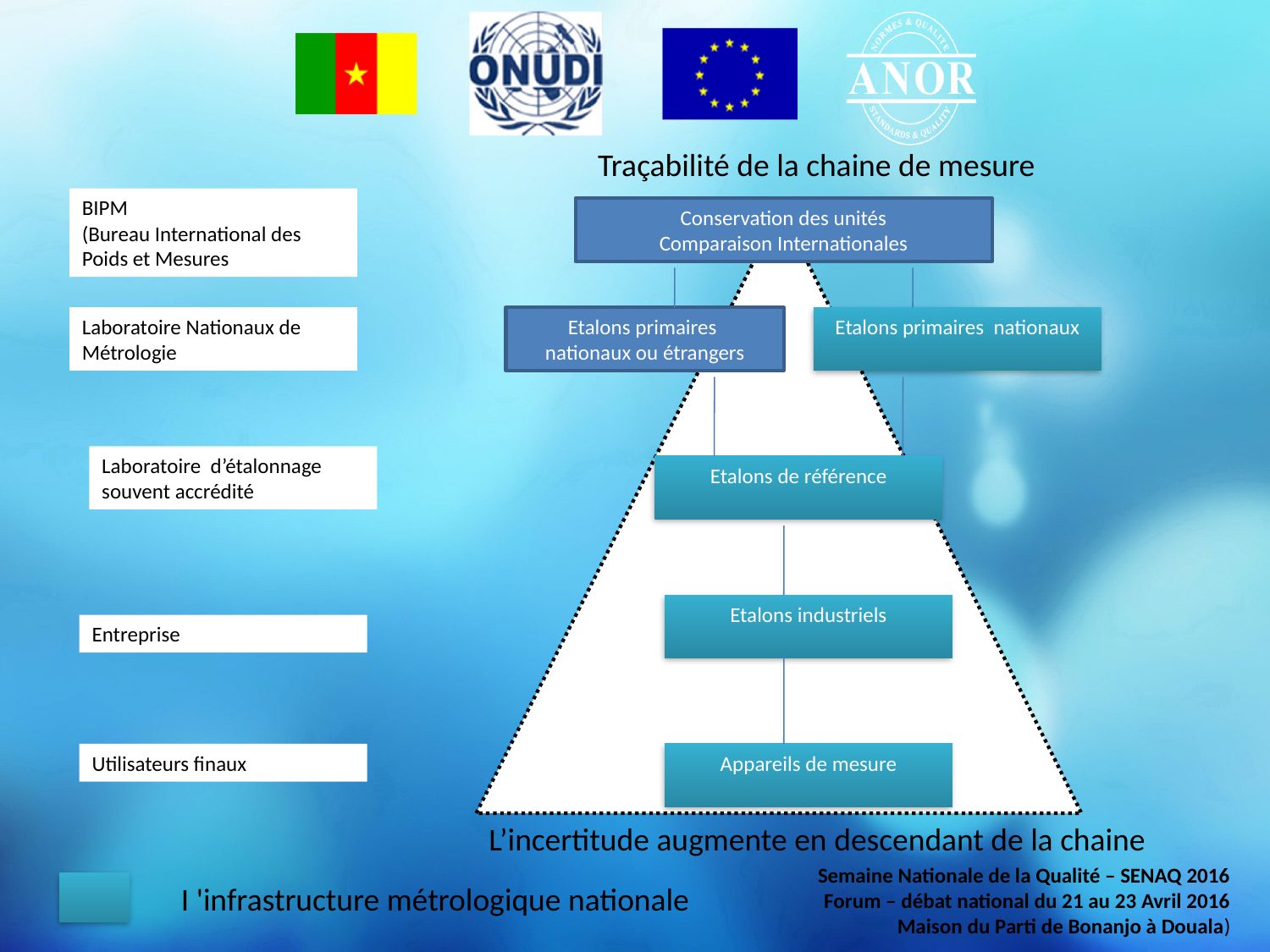

Traçabilité de la chaine de mesure
BIPM
(Bureau International des Poids et Mesures
Conservation des unités
Comparaison Internationales

Laboratoire Nationaux de Métrologie
Etalons primaires
nationaux ou étrangers
Etalons primaires  nationaux

Laboratoire  d’étalonnage souvent accrédité
Etalons de référence

Etalons industriels

Entreprise
Utilisateurs finaux
Appareils de mesure

L’incertitude augmente en descendant de la chaine
Semaine Nationale de la Qualité – SENAQ 2016
Forum – débat national du 21 au 23 Avril 2016
Maison du Parti de Bonanjo à Douala)

I 'infrastructure métrologique nationale